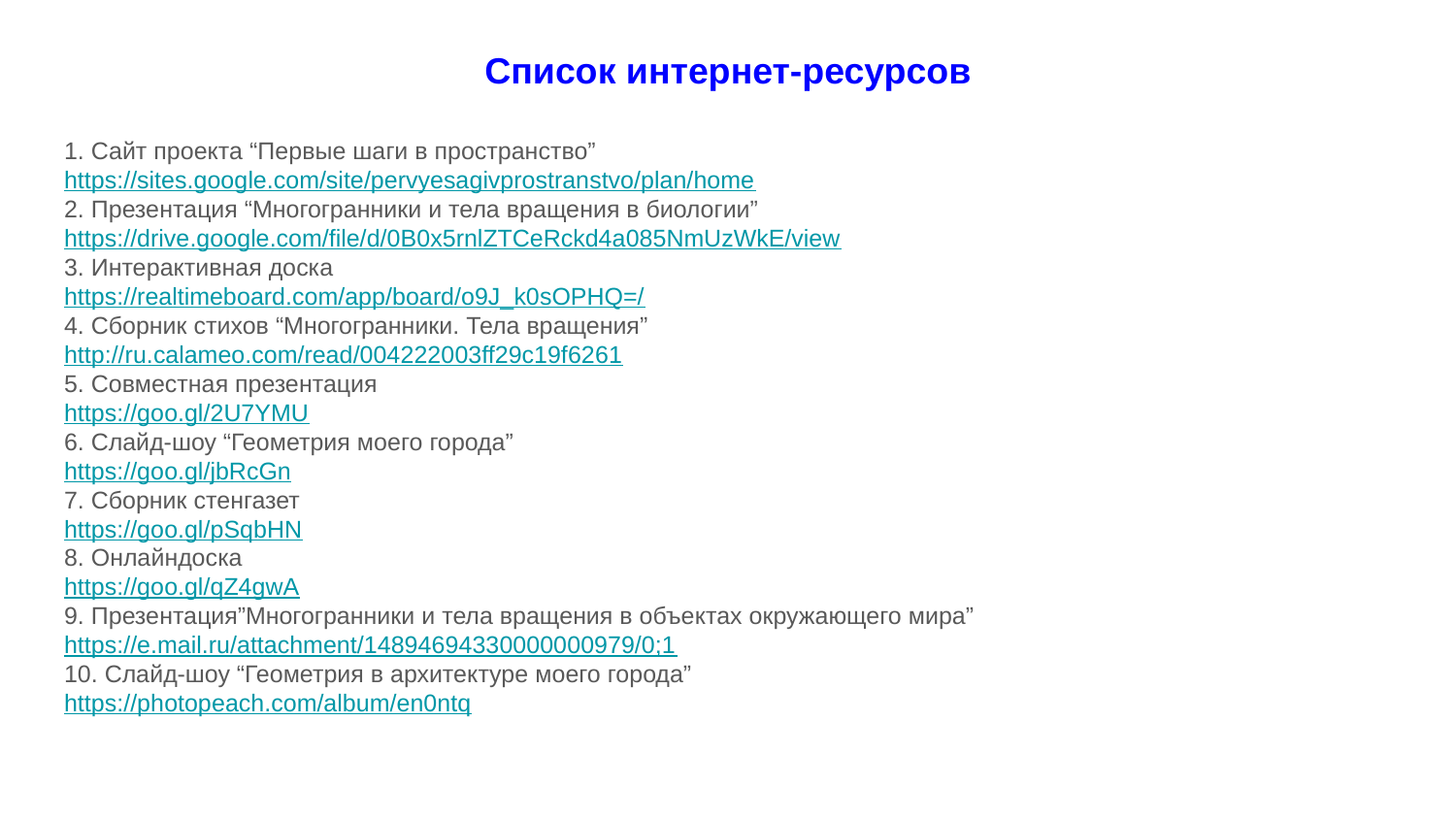

# Список интернет-ресурсов

1. Сайт проекта “Первые шаги в пространство”
https://sites.google.com/site/pervyesagivprostranstvo/plan/home
2. Презентация “Многогранники и тела вращения в биологии”
https://drive.google.com/file/d/0B0x5rnlZTCeRckd4a085NmUzWkE/view
3. Интерактивная доска
https://realtimeboard.com/app/board/o9J_k0sOPHQ=/
4. Сборник стихов “Многогранники. Тела вращения”
http://ru.calameo.com/read/004222003ff29c19f6261
5. Совместная презентация
https://goo.gl/2U7YMU
6. Слайд-шоу “Геометрия моего города”
https://goo.gl/jbRcGn
7. Сборник стенгазет
https://goo.gl/pSqbHN
8. Онлайндоска
https://goo.gl/qZ4gwA
9. Презентация”Многогранники и тела вращения в объектах окружающего мира”
https://e.mail.ru/attachment/14894694330000000979/0;1
10. Слайд-шоу “Геометрия в архитектуре моего города”
https://photopeach.com/album/en0ntq